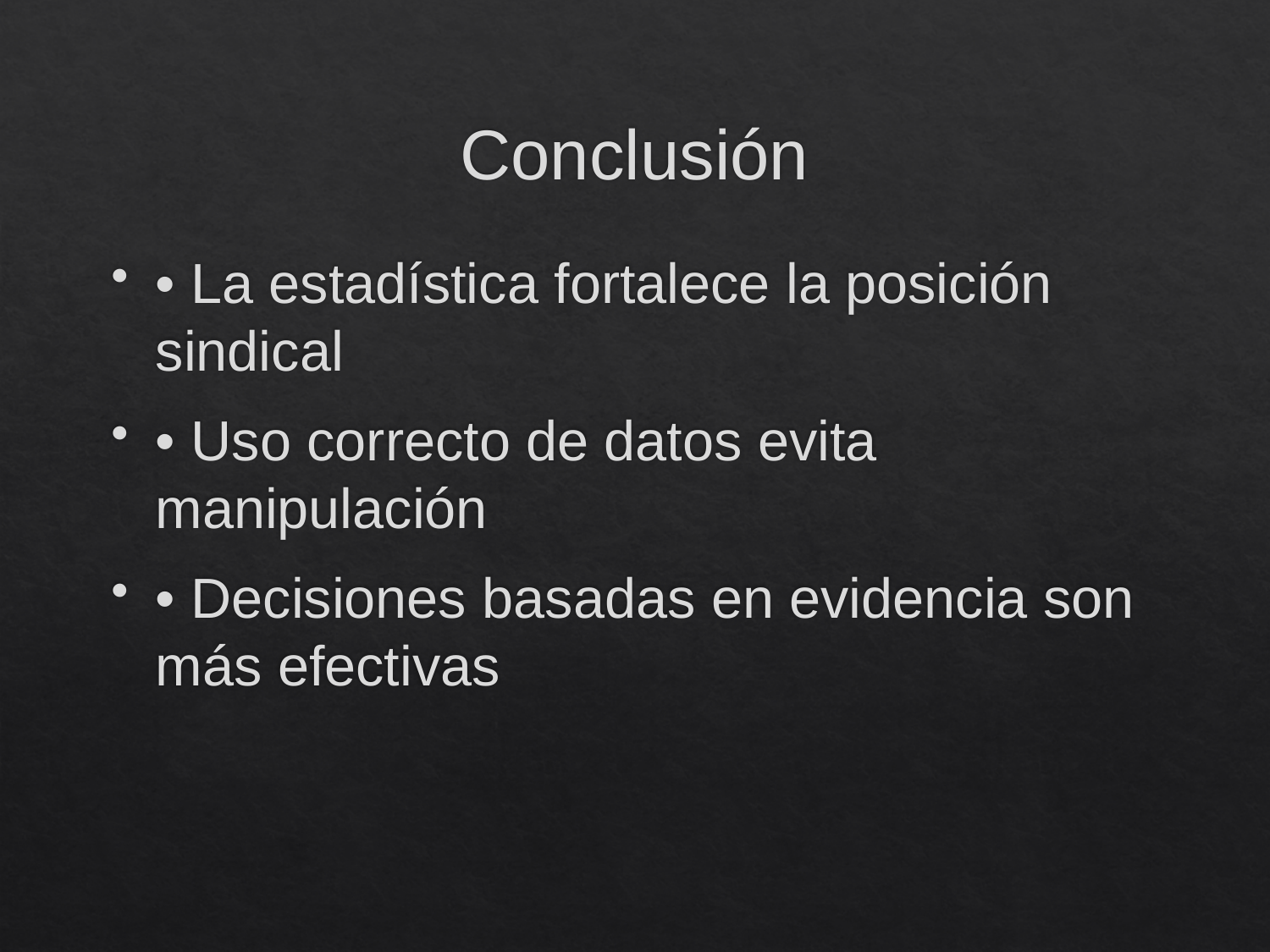

# Conclusión
• La estadística fortalece la posición sindical
• Uso correcto de datos evita manipulación
• Decisiones basadas en evidencia son más efectivas